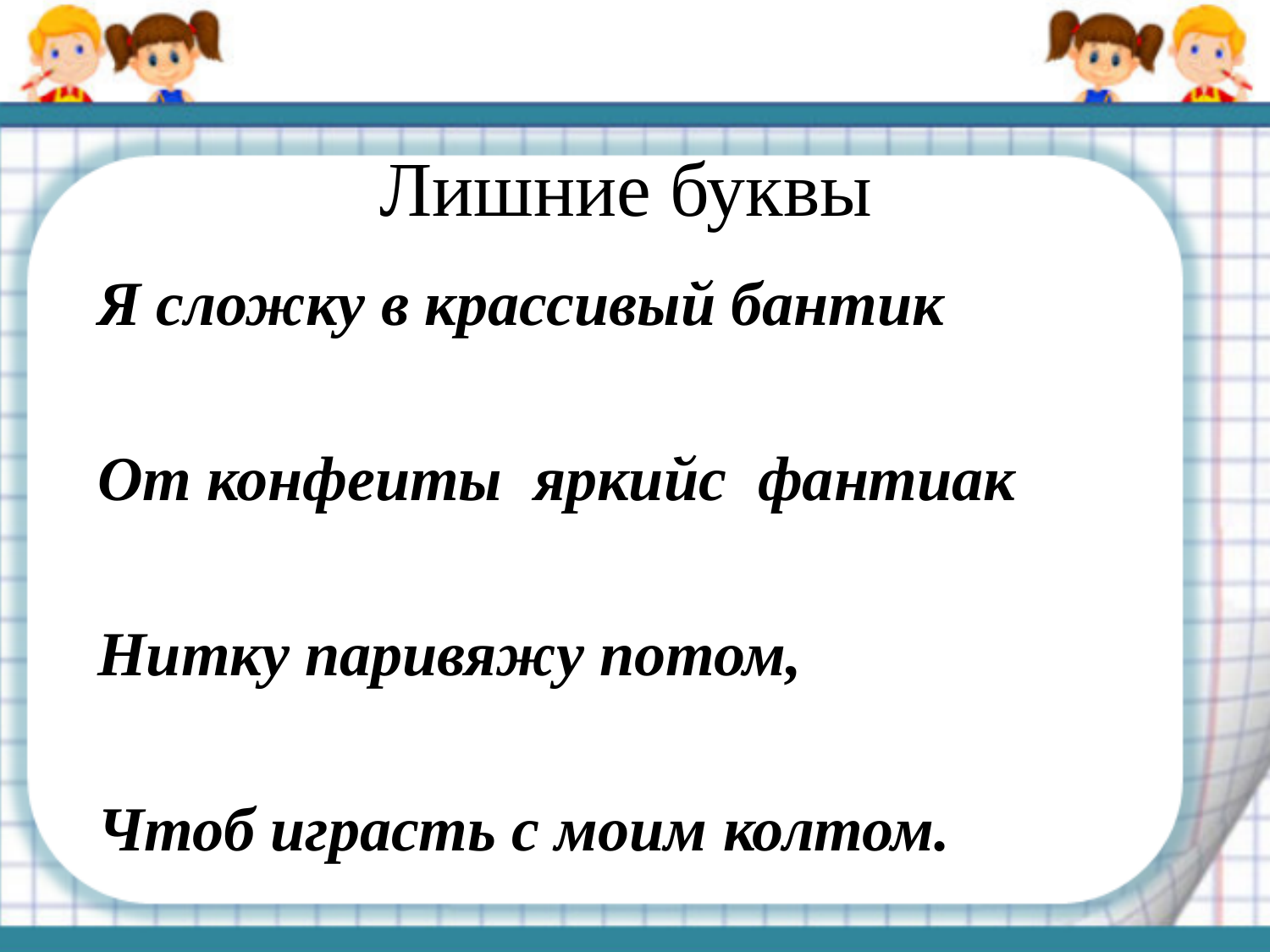

# Лишние буквы
Я сложку в крассивый бантик

От конфеиты  яркийс  фантиак

Нитку паривяжу потом,

Чтоб играсть с моим колтом.